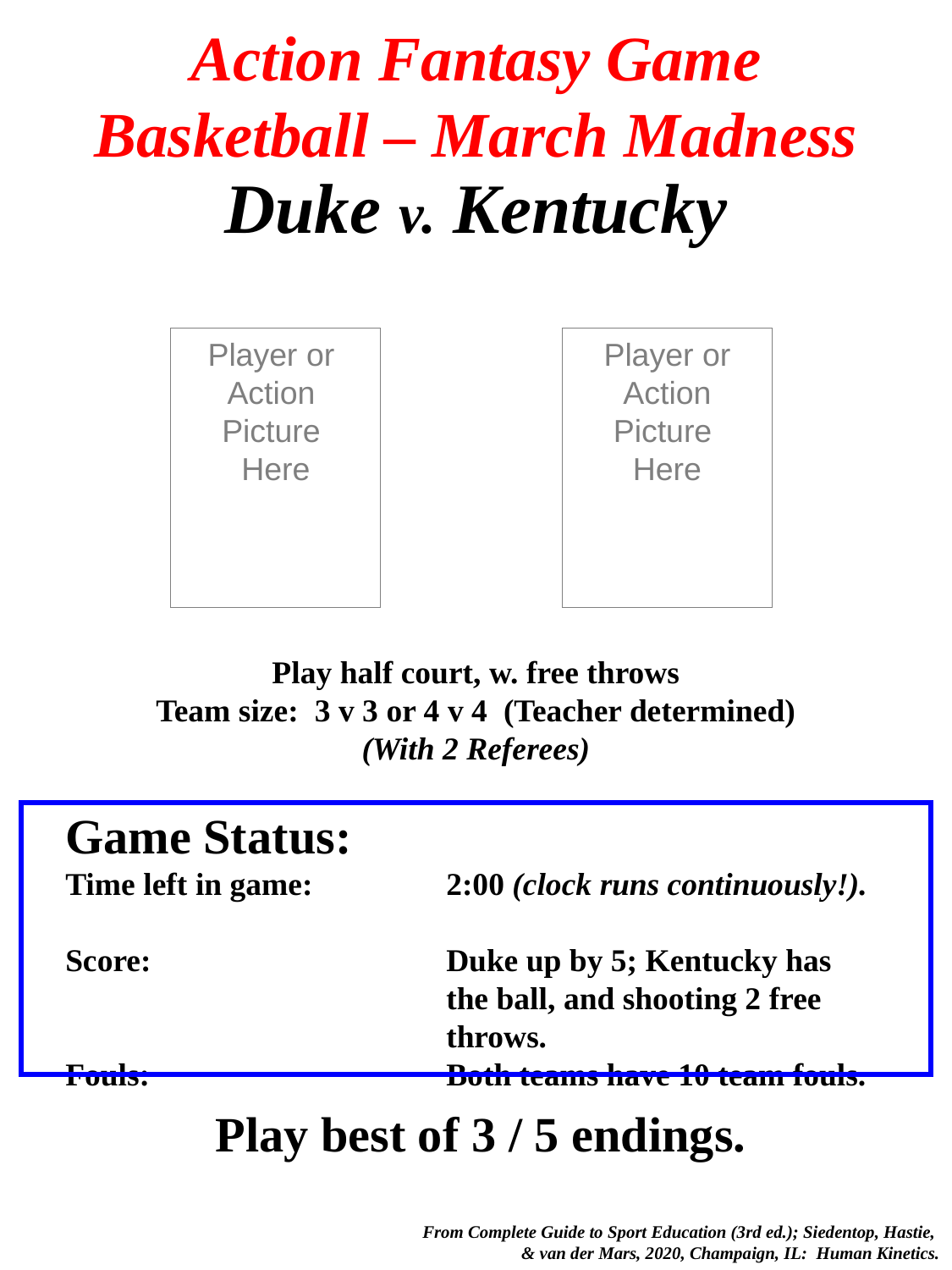

# Action Fantasy Game Basketball – March Madness
Duke v. Kentucky

Player or
Action
Picture
Here

Player or Action
Picture
Here

Play half court, w. free throws
Team size:  3 v 3 or 4 v 4  (Teacher determined)
(With 2 Referees)

Game Status:
Time left in game:		2:00 (clock runs continuously!).
Score:  			Duke up by 5; Kentucky has 			the ball, and shooting 2 free 			throws.
Fouls: 			Both teams have 10 team fouls.

Play best of 3 / 5 endings.
 From Complete Guide to Sport Education (3rd ed.); Siedentop, Hastie,
& van der Mars, 2020, Champaign, IL:  Human Kinetics.